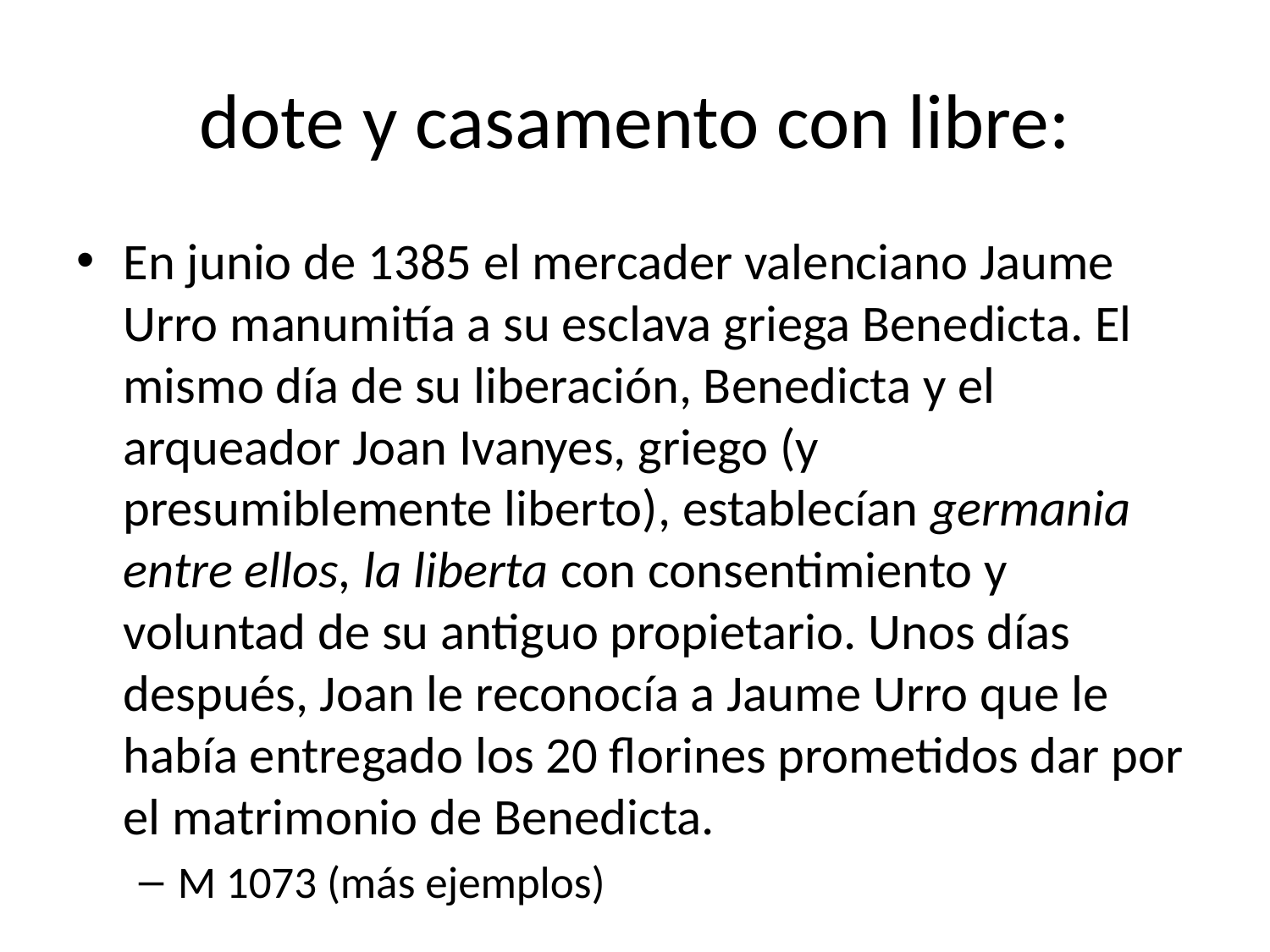

# dote y casamento con libre:
En junio de 1385 el mercader valenciano Jaume Urro manumitía a su esclava griega Benedicta. El mismo día de su liberación, Benedicta y el arqueador Joan Ivanyes, griego (y presumiblemente liberto), establecían germania entre ellos, la liberta con consentimiento y voluntad de su antiguo propietario. Unos días después, Joan le reconocía a Jaume Urro que le había entregado los 20 florines prometidos dar por el matrimonio de Benedicta.
M 1073 (más ejemplos)